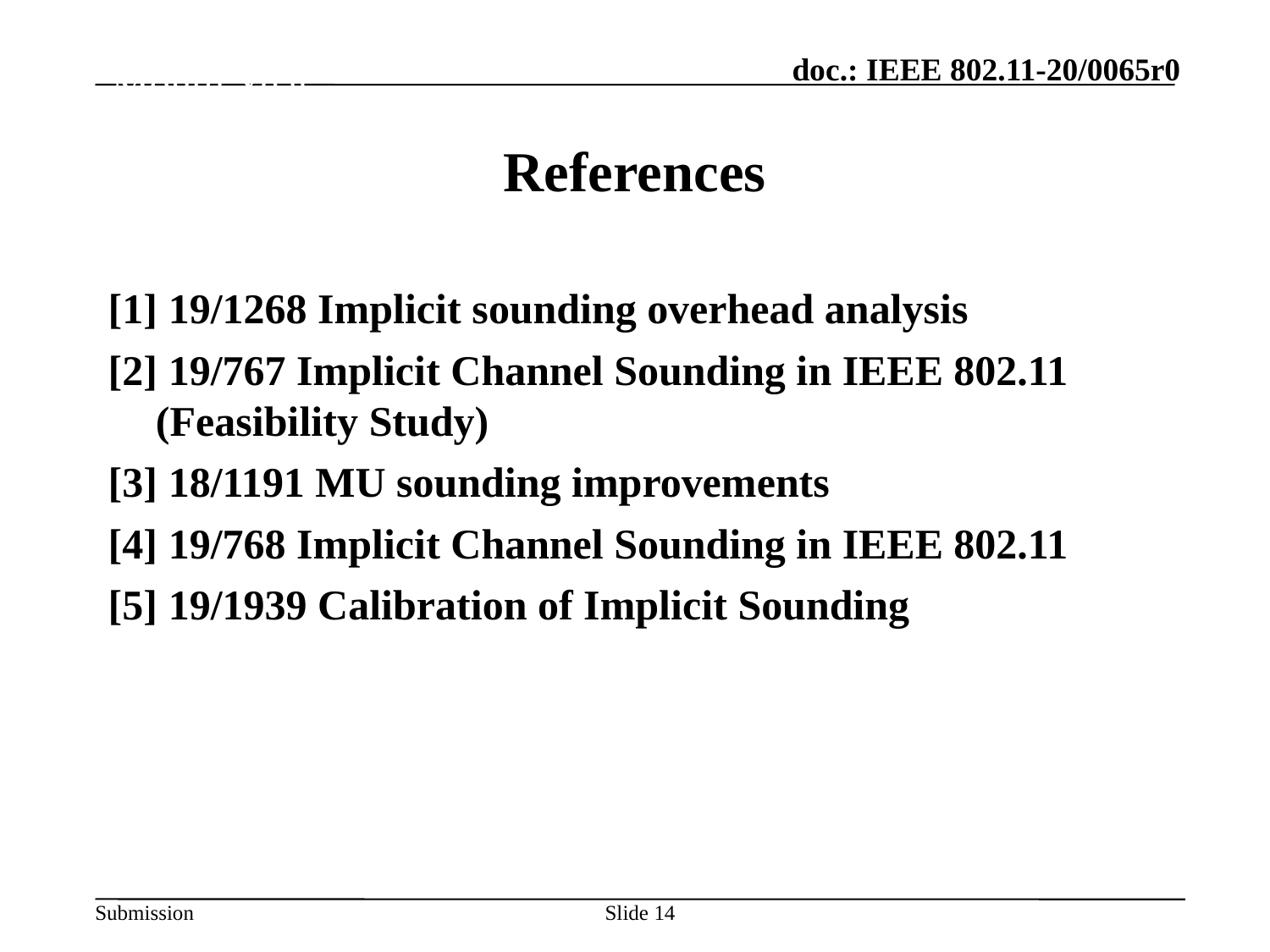

Month Year
# References
[1] 19/1268 Implicit sounding overhead analysis
[2] 19/767 Implicit Channel Sounding in IEEE 802.11 (Feasibility Study)
[3] 18/1191 MU sounding improvements
[4] 19/768 Implicit Channel Sounding in IEEE 802.11
[5] 19/1939 Calibration of Implicit Sounding

Slide 14